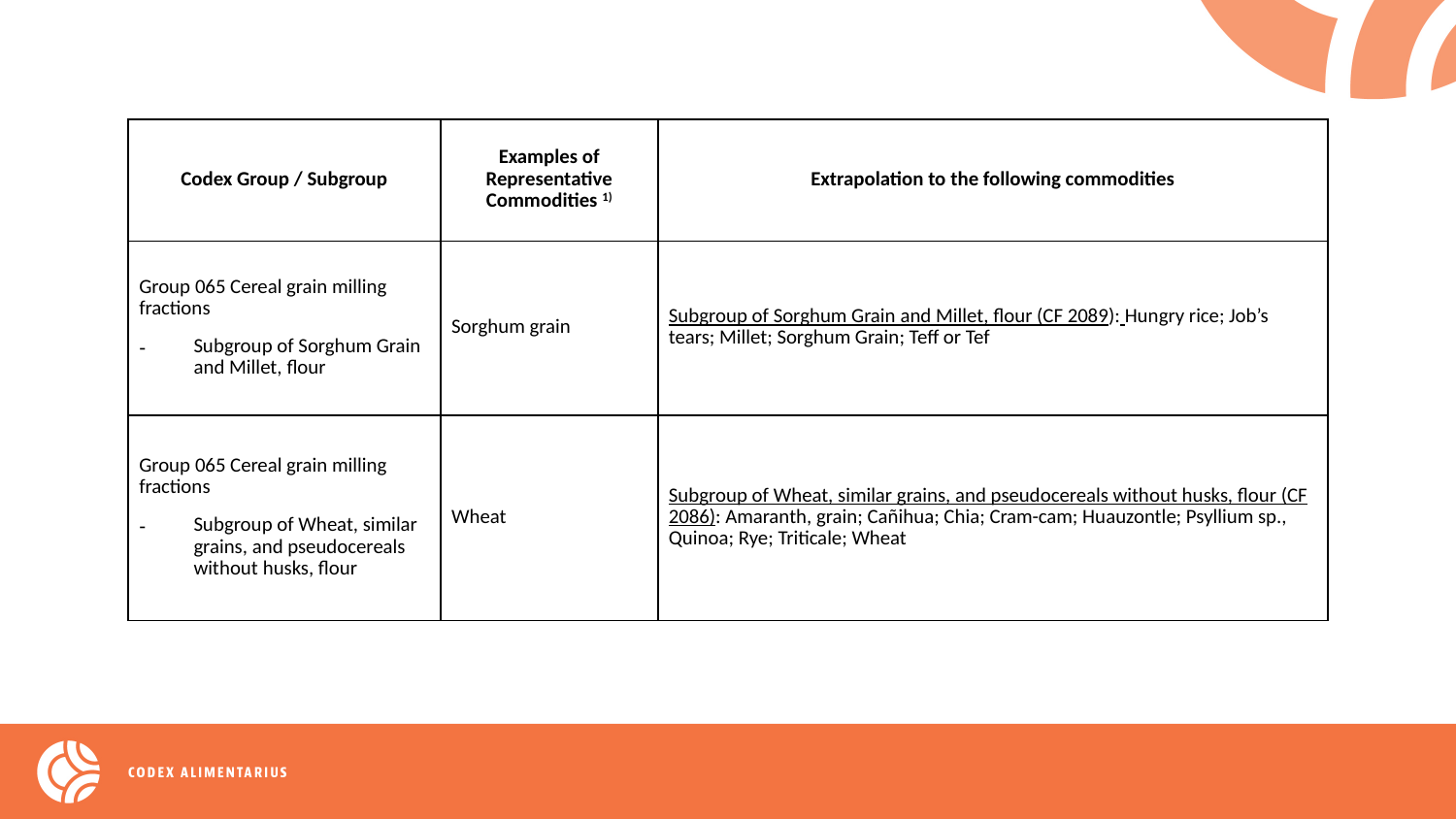

| Codex Group / Subgroup | Examples of Representative Commodities 1) | Extrapolation to the following commodities |
| --- | --- | --- |
| Group 065 Cereal grain milling fractions Subgroup of Sorghum Grain and Millet, flour | Sorghum grain | Subgroup of Sorghum Grain and Millet, flour (CF 2089): Hungry rice; Job’s tears; Millet; Sorghum Grain; Teff or Tef |
| Group 065 Cereal grain milling fractions Subgroup of Wheat, similar grains, and pseudocereals without husks, flour | Wheat | Subgroup of Wheat, similar grains, and pseudocereals without husks, flour (CF 2086): Amaranth, grain; Cañihua; Chia; Cram-cam; Huauzontle; Psyllium sp., Quinoa; Rye; Triticale; Wheat |